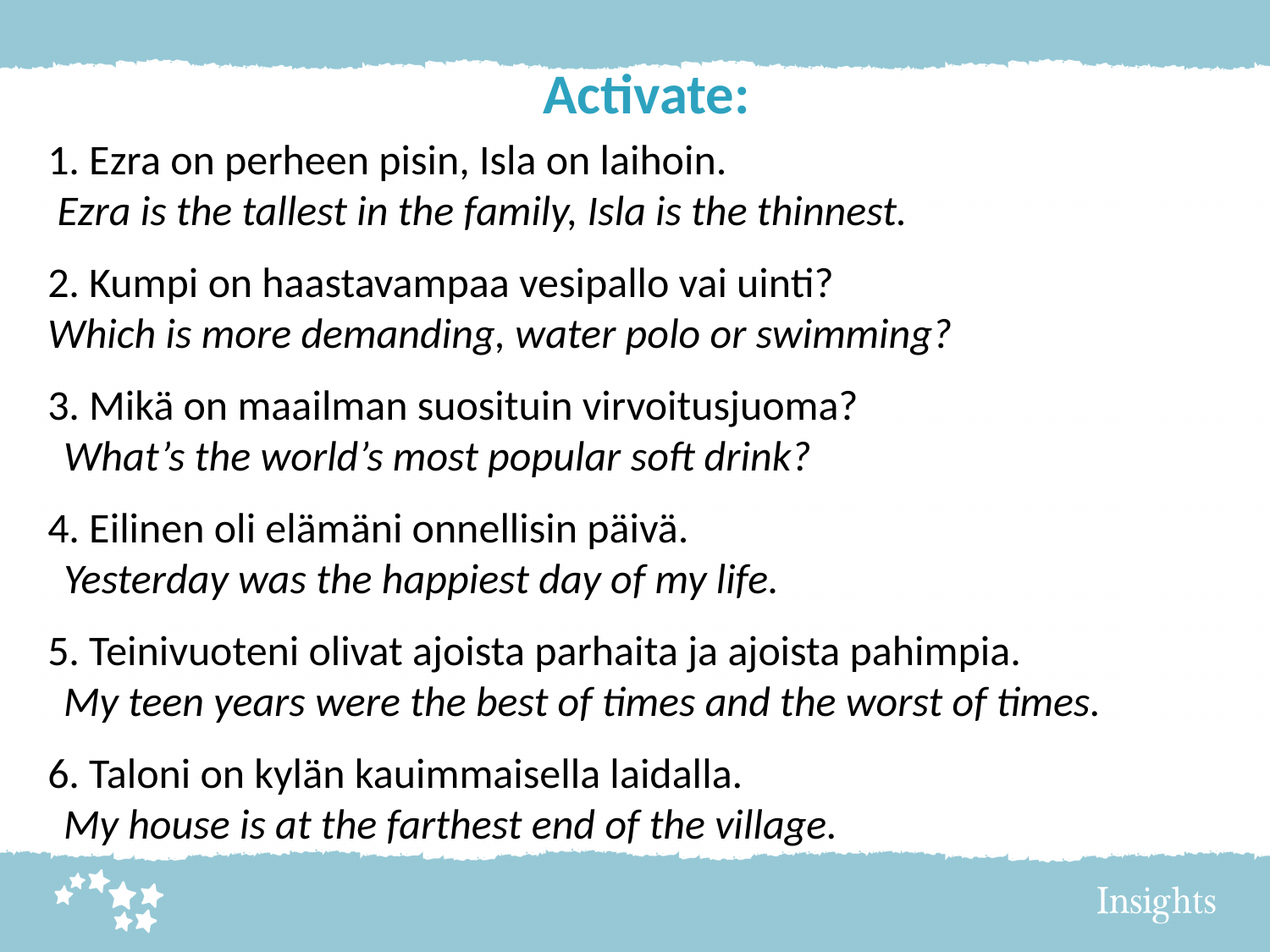

# Activate:
1. Ezra on perheen pisin, Isla on laihoin.
 Ezra is the tallest in the family, Isla is the thinnest.
2. Kumpi on haastavampaa vesipallo vai uinti?
Which is more demanding, water polo or swimming?
3. Mikä on maailman suosituin virvoitusjuoma?
What’s the world’s most popular soft drink?
4. Eilinen oli elämäni onnellisin päivä.
Yesterday was the happiest day of my life.
5. Teinivuoteni olivat ajoista parhaita ja ajoista pahimpia.
My teen years were the best of times and the worst of times.
6. Taloni on kylän kauimmaisella laidalla.
My house is at the farthest end of the village.